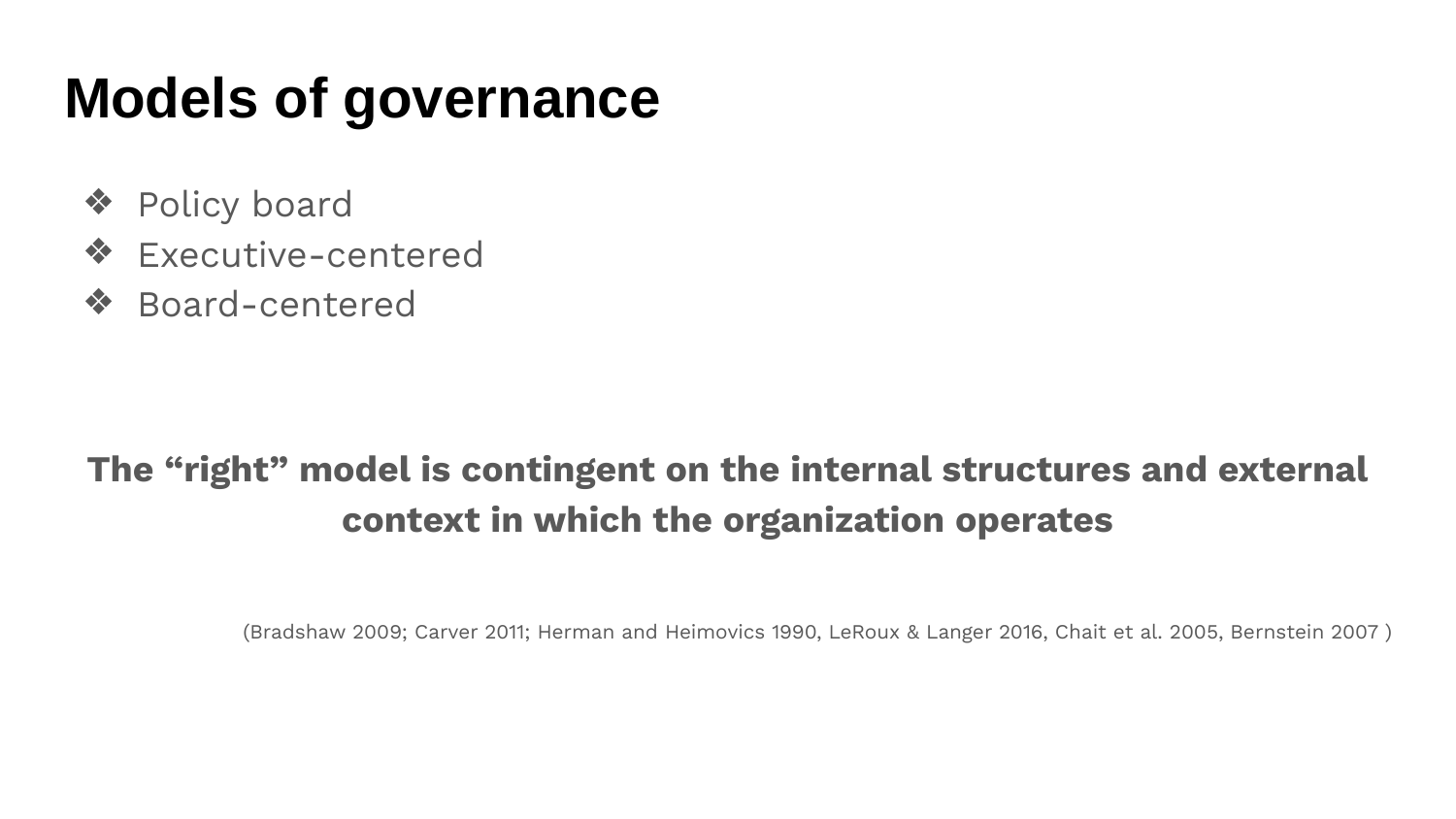

# Models of governance
Policy board
Executive-centered
Board-centered

The “right” model is contingent on the internal structures and external context in which the organization operates

(Bradshaw 2009; Carver 2011; Herman and Heimovics 1990, LeRoux & Langer 2016, Chait et al. 2005, Bernstein 2007 )